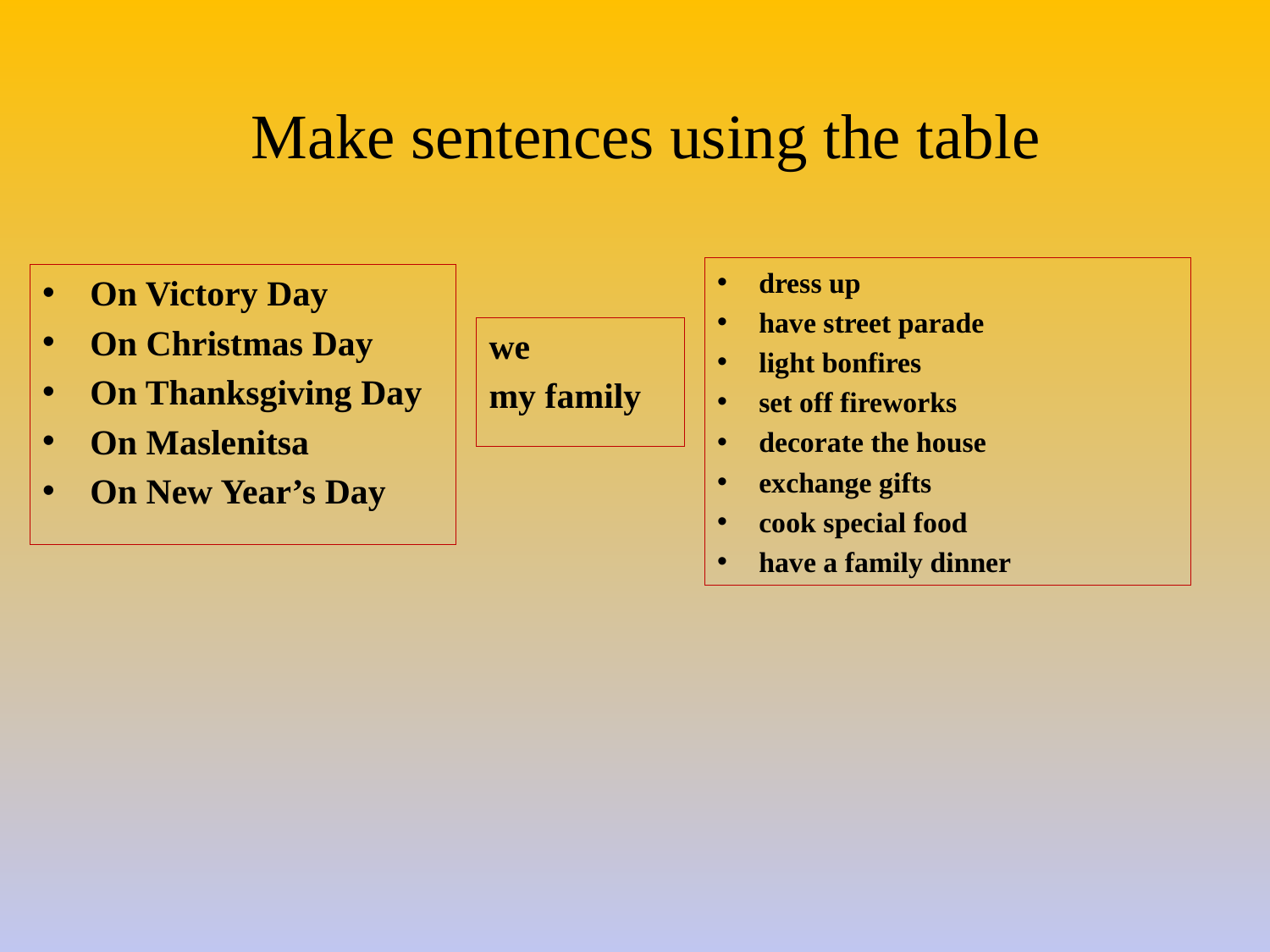

# Make sentences using the table
dress up
have street parade
light bonfires
set off fireworks
decorate the house
exchange gifts
cook special food
have a family dinner

On Victory Day
On Christmas Day
On Thanksgiving Day
On Maslenitsa
On New Year’s Day
we
my family